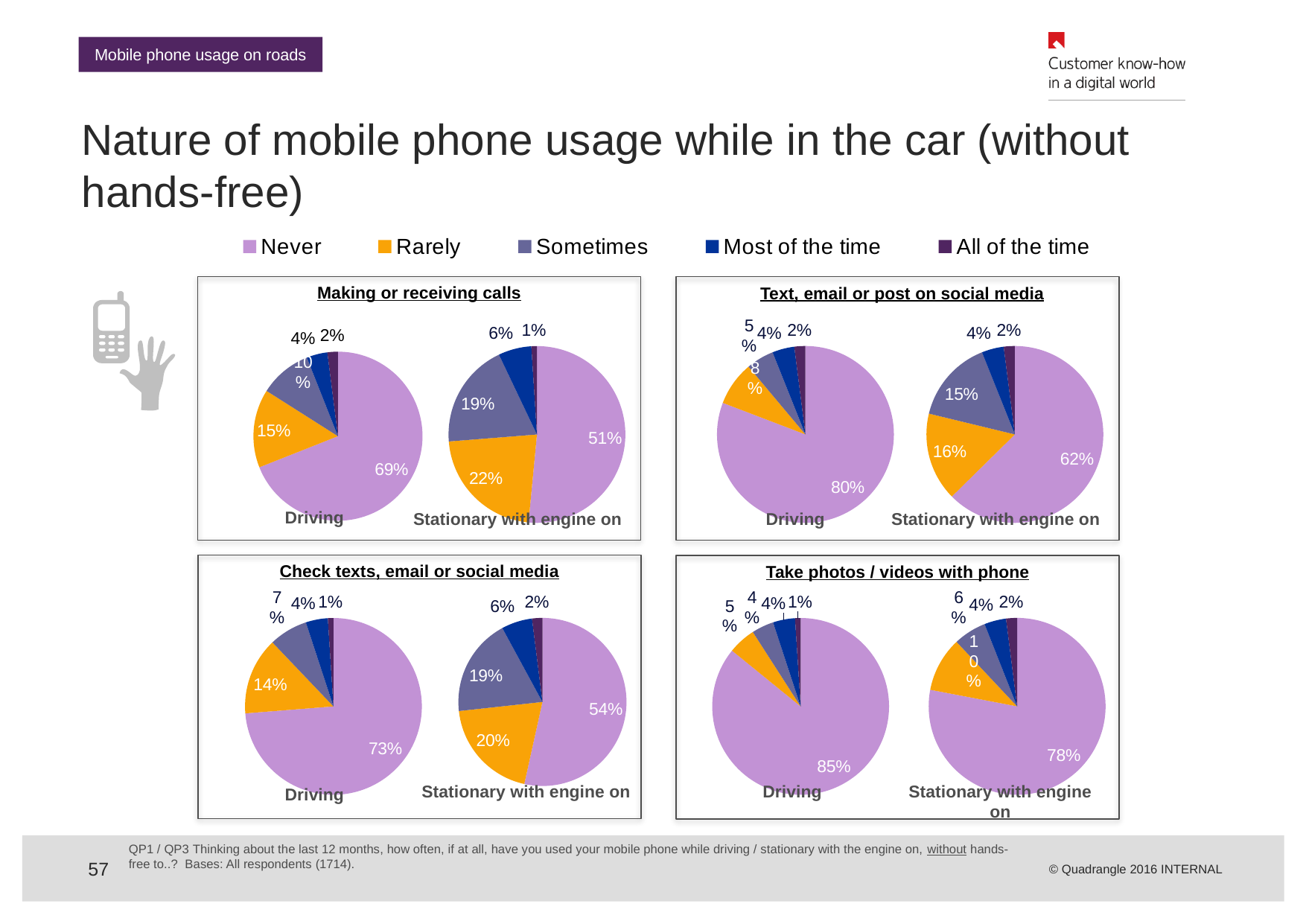

Mobile phone usage on roads
# Nature of mobile phone usage while in the car (without hands-free)

### Chart

| Category | Column1 |
|---|---|
| Never | 0.7000000000000006 |
| Rarely | 0.15000000000000024 |
| Sometimes | 0.09000000000000002 |
| Most of the time | 0.04000000000000002 |
| All of the time | 0.010000000000000005 |
Making or receiving calls

Text, email or post on social media

### Chart

| Category | Column1 |
|---|---|
| Never | 0.51 |
| Rarely | 0.22 |
| Sometimes | 0.19 |
| Most of the time | 0.06000000000000003 |
| All the time | 0.010000000000000005 |

### Chart

| Category | Column1 |
|---|---|
| Never | 0.8 |
| Rarely | 0.08000000000000004 |
| Sometimes | 0.05 |
| Most of the time | 0.04000000000000002 |
| All the time | 0.02000000000000001 |

### Chart

| Category | Column1 |
|---|---|
| Never | 0.6200000000000018 |
| Rarely | 0.16 |
| Sometimes | 0.15000000000000024 |
| Most of the time | 0.04000000000000002 |
| All the time | 0.02000000000000001 |

### Chart

| Category | Column1 |
|---|---|
| Never | 0.6900000000000006 |
| Rarely | 0.15000000000000024 |
| Sometimes | 0.1 |
| Most of the time | 0.04000000000000002 |
| All of the time | 0.02000000000000001 |
Driving
Stationary with engine on
Driving
Stationary with engine on

Check texts, email or social media

Take photos / videos with phone

### Chart

| Category | Column1 |
|---|---|
| Never | 0.7300000000000006 |
| Rarely | 0.14 |
| Sometimes | 0.07000000000000002 |
| Most of the time | 0.04000000000000002 |
| All the time | 0.010000000000000005 |

### Chart

| Category | Column1 |
|---|---|
| Never | 0.54 |
| Rarely | 0.2 |
| Sometimes | 0.19 |
| Most of the time | 0.06000000000000003 |
| All the time | 0.02000000000000001 |

### Chart

| Category | Column1 |
|---|---|
| Never | 0.8500000000000006 |
| Rarely | 0.05 |
| Sometimes | 0.04000000000000002 |
| Most of the time | 0.04000000000000002 |
| All the time | 0.010000000000000005 |

### Chart

| Category | Column1 |
|---|---|
| Never | 0.78 |
| Rarely | 0.1 |
| Sometimes | 0.06000000000000003 |
| Most of the time | 0.04000000000000002 |
| All the time | 0.02000000000000001 |
Stationary with engine on
Driving
Stationary with engine on
Driving
QP1 / QP3 Thinking about the last 12 months, how often, if at all, have you used your mobile phone while driving / stationary with the engine on, without hands-free to..?  Bases: All respondents (1714).